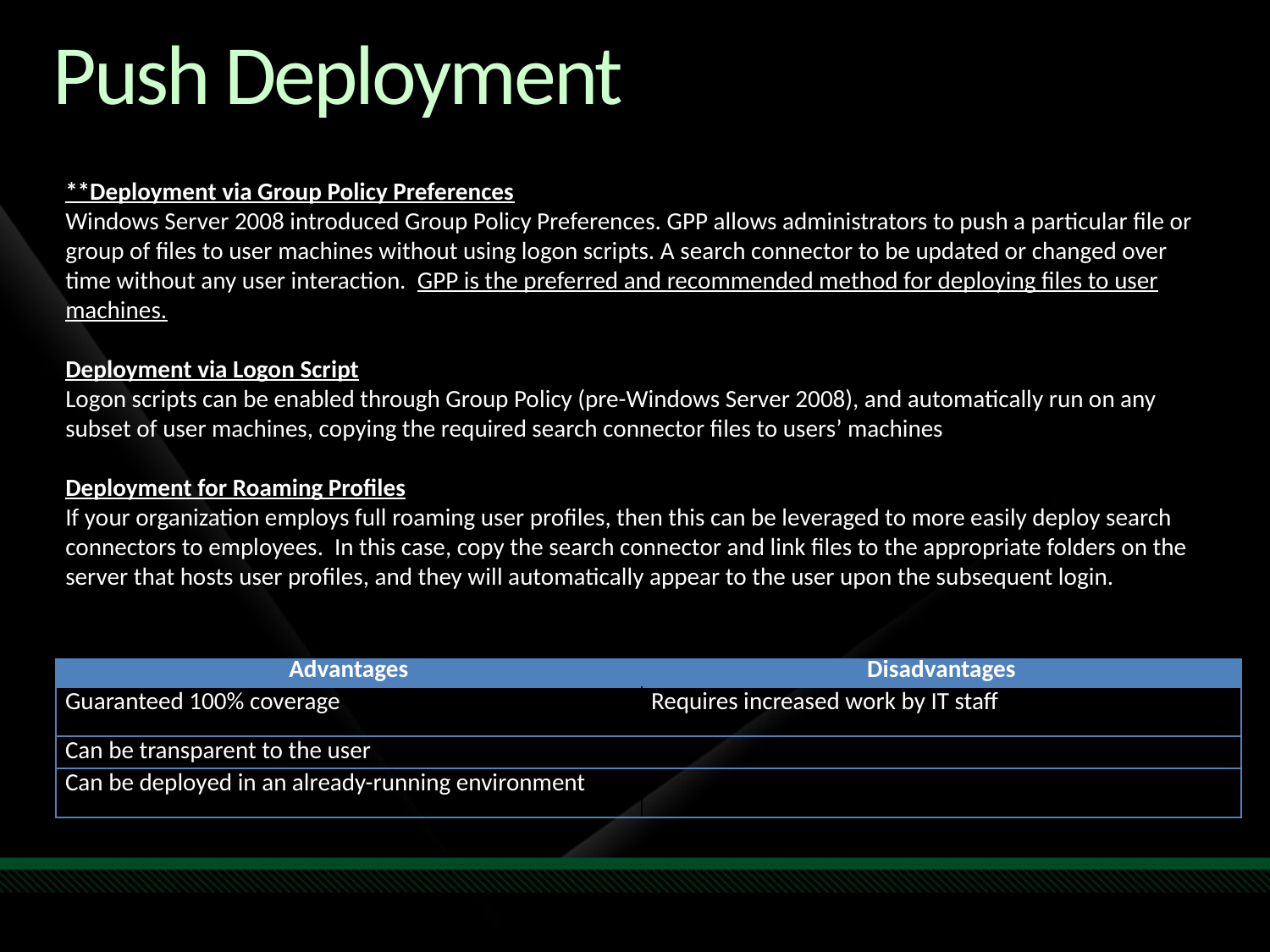

# Push Deployment
**Deployment via Group Policy Preferences
Windows Server 2008 introduced Group Policy Preferences. GPP allows administrators to push a particular file or group of files to user machines without using logon scripts. A search connector to be updated or changed over time without any user interaction.  GPP is the preferred and recommended method for deploying files to user machines.
Deployment via Logon Script
Logon scripts can be enabled through Group Policy (pre-Windows Server 2008), and automatically run on any subset of user machines, copying the required search connector files to users’ machines
Deployment for Roaming Profiles
If your organization employs full roaming user profiles, then this can be leveraged to more easily deploy search connectors to employees.  In this case, copy the search connector and link files to the appropriate folders on the server that hosts user profiles, and they will automatically appear to the user upon the subsequent login.
| Advantages | Disadvantages |
| --- | --- |
| Guaranteed 100% coverage | Requires increased work by IT staff |
| Can be transparent to the user |  |
| Can be deployed in an already-running environment |  |